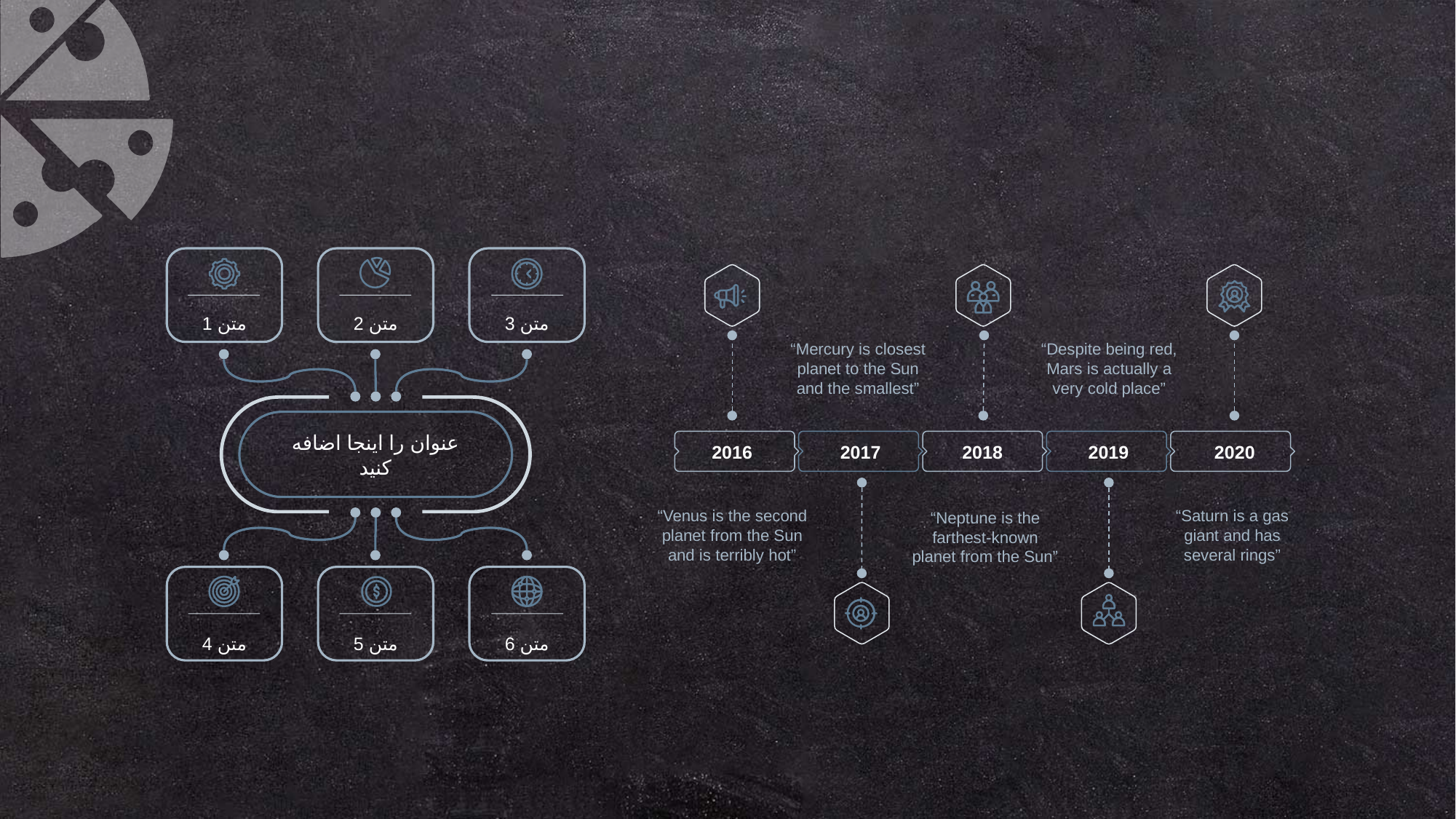

متن 2
متن 3
متن 1

“Mercury is closest planet to the Sun and the smallest”
“Despite being red, Mars is actually a very cold place”

عنوان را اینجا اضافه کنید
2016
2017
2018
2019
2020

“Venus is the second planet from the Sun and is terribly hot”
“Saturn is a gas giant and has several rings”
“Neptune is the farthest-known planet from the Sun”

متن 4
متن 5
متن 6